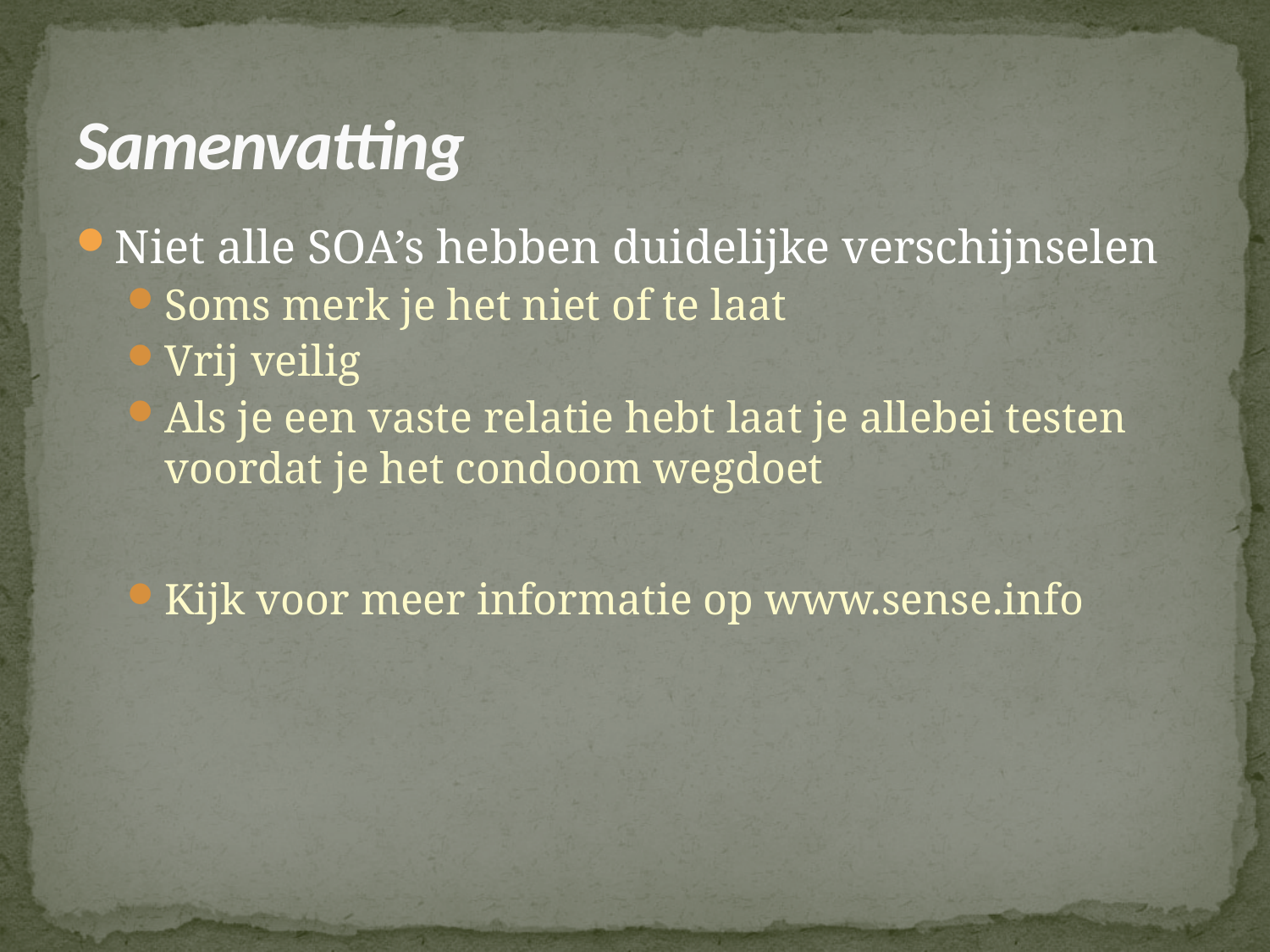

# Samenvatting
Niet alle SOA’s hebben duidelijke verschijnselen
Soms merk je het niet of te laat
Vrij veilig
Als je een vaste relatie hebt laat je allebei testen voordat je het condoom wegdoet

Kijk voor meer informatie op www.sense.info